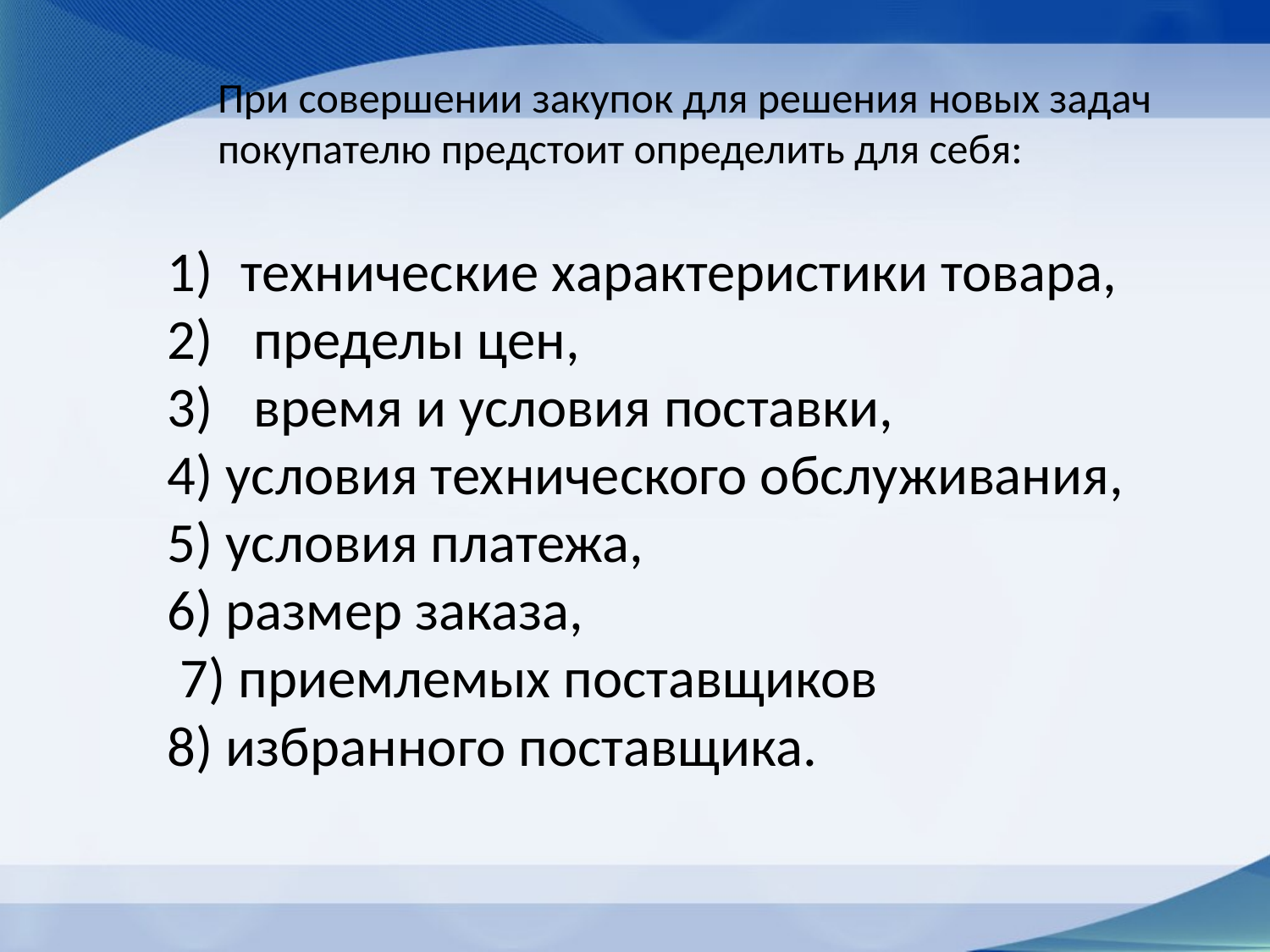

# При совершении закупок для решения новых задач покупателю предстоит определить для себя:
технические характеристики товара,
 пределы цен,
 время и условия поставки,
4) условия технического обслуживания,
5) условия платежа,
6) размер заказа,
 7) приемлемых поставщиков
8) избранного поставщика.